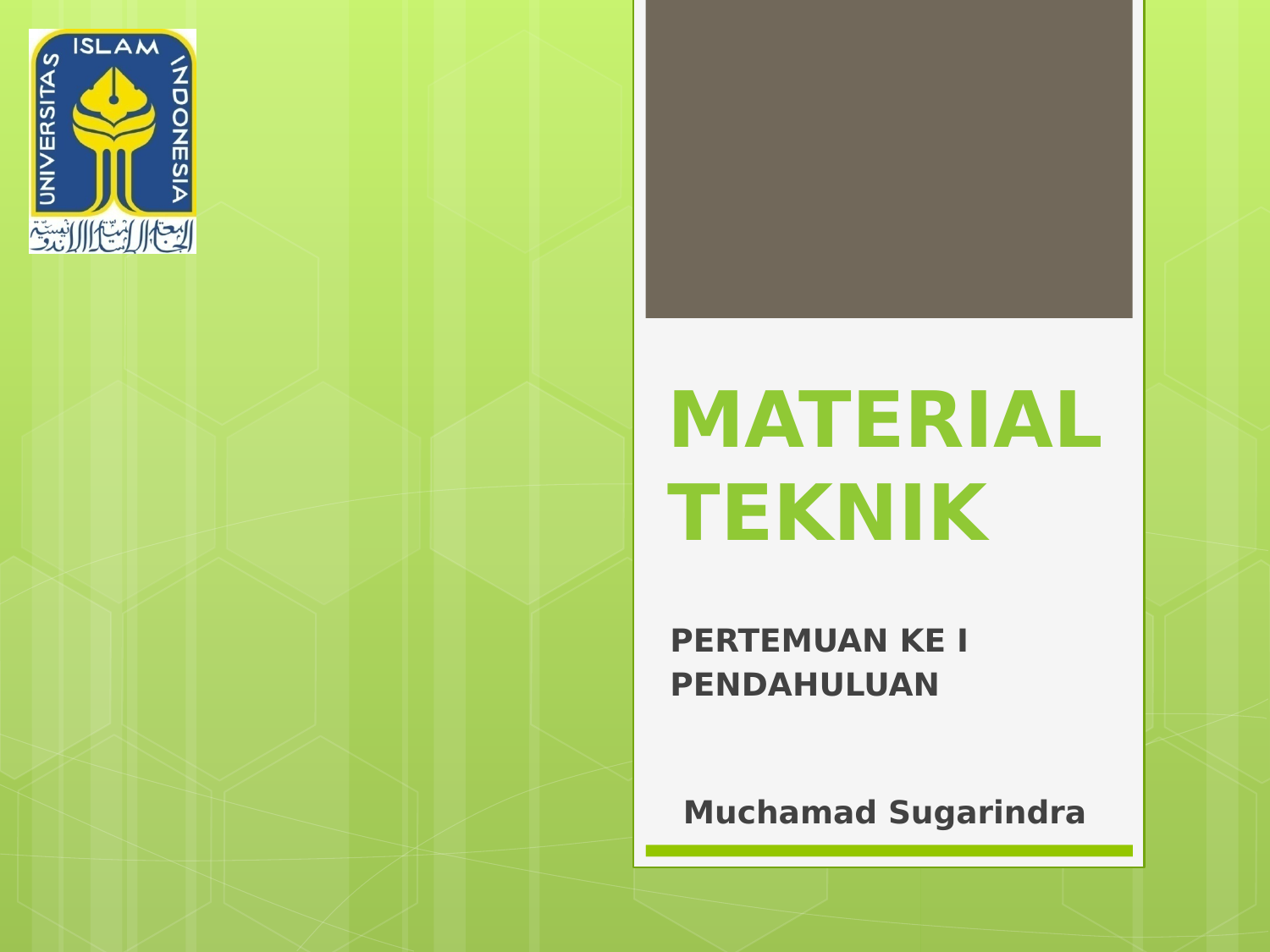

# MATERIAL TEKNIK
PERTEMUAN KE I
PENDAHULUAN
Muchamad Sugarindra